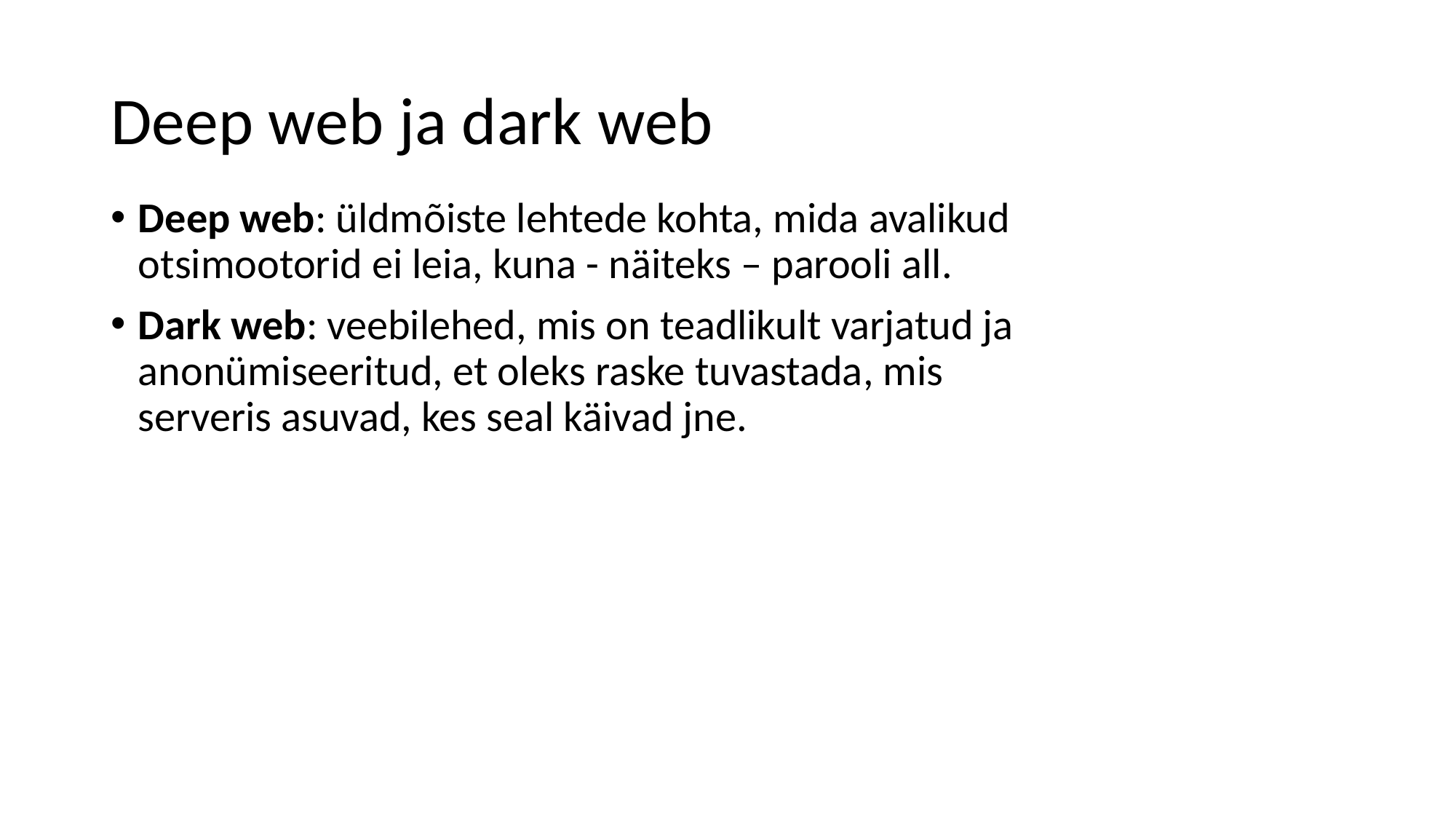

# Deep web ja dark web
Deep web: üldmõiste lehtede kohta, mida avalikud otsimootorid ei leia, kuna - näiteks – parooli all.
Dark web: veebilehed, mis on teadlikult varjatud ja anonümiseeritud, et oleks raske tuvastada, mis serveris asuvad, kes seal käivad jne.